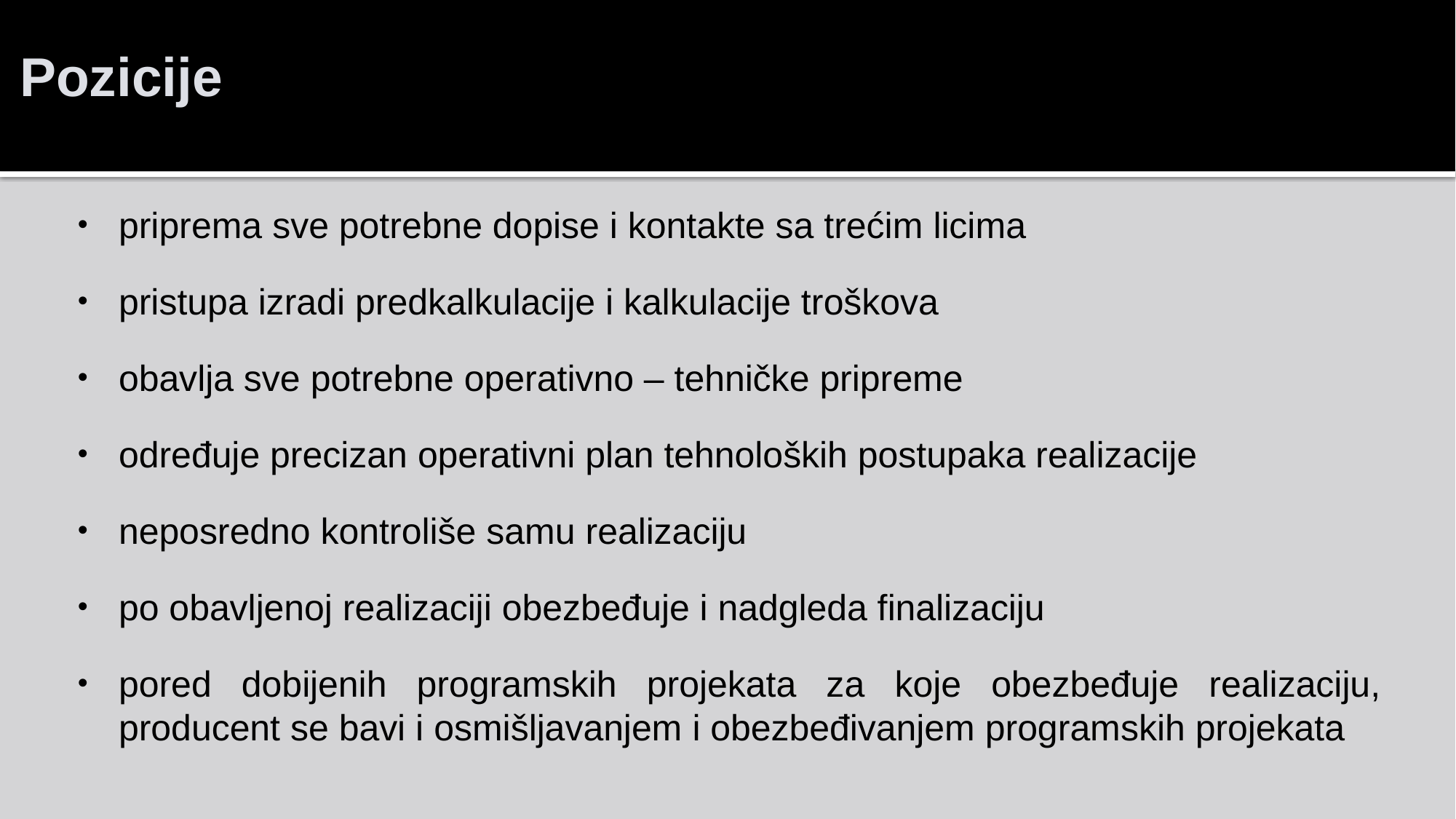

Pozicije
priprema sve potrebne dopise i kontakte sa trećim licima

pristupa izradi predkalkulacije i kalkulacije troškova

obavlja sve potrebne operativno – tehničke pripreme

određuje precizan operativni plan tehnoloških postupaka realizacije

neposredno kontroliše samu realizaciju

po obavljenoj realizaciji obezbeđuje i nadgleda finalizaciju

pored dobijenih programskih projekata za koje obezbeđuje realizaciju, producent se bavi i osmišljavanjem i obezbeđivanjem programskih projekata